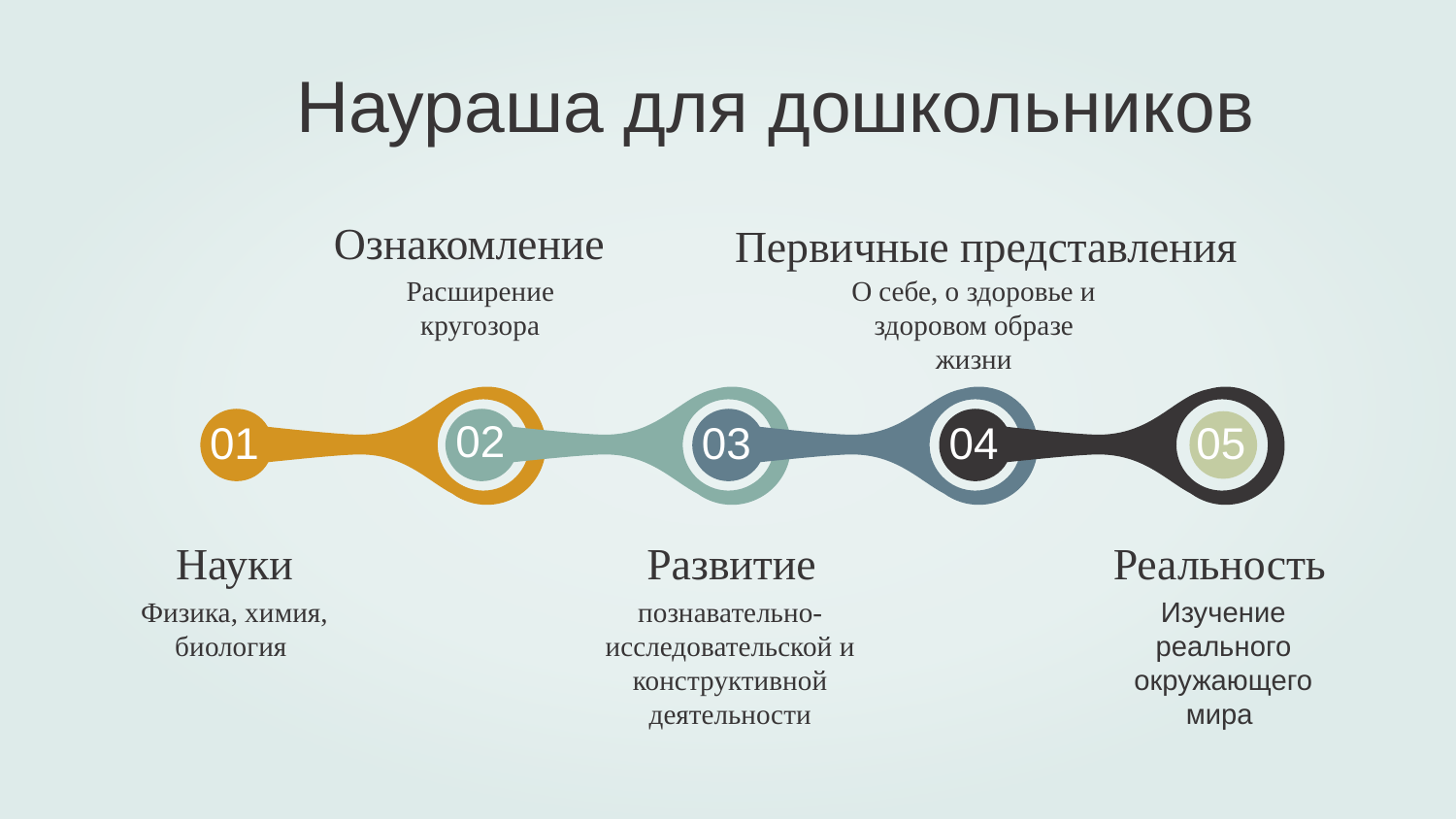

# Наураша для дошкольников
Ознакомление
Первичные представления
Расширение кругозора
О себе, о здоровье и здоровом образе жизни

02
01
03
04
05

Науки
Развитие
Реальность
Физика, химия, биология
познавательно-исследовательской и конструктивной деятельности
Изучение реального окружающего мира